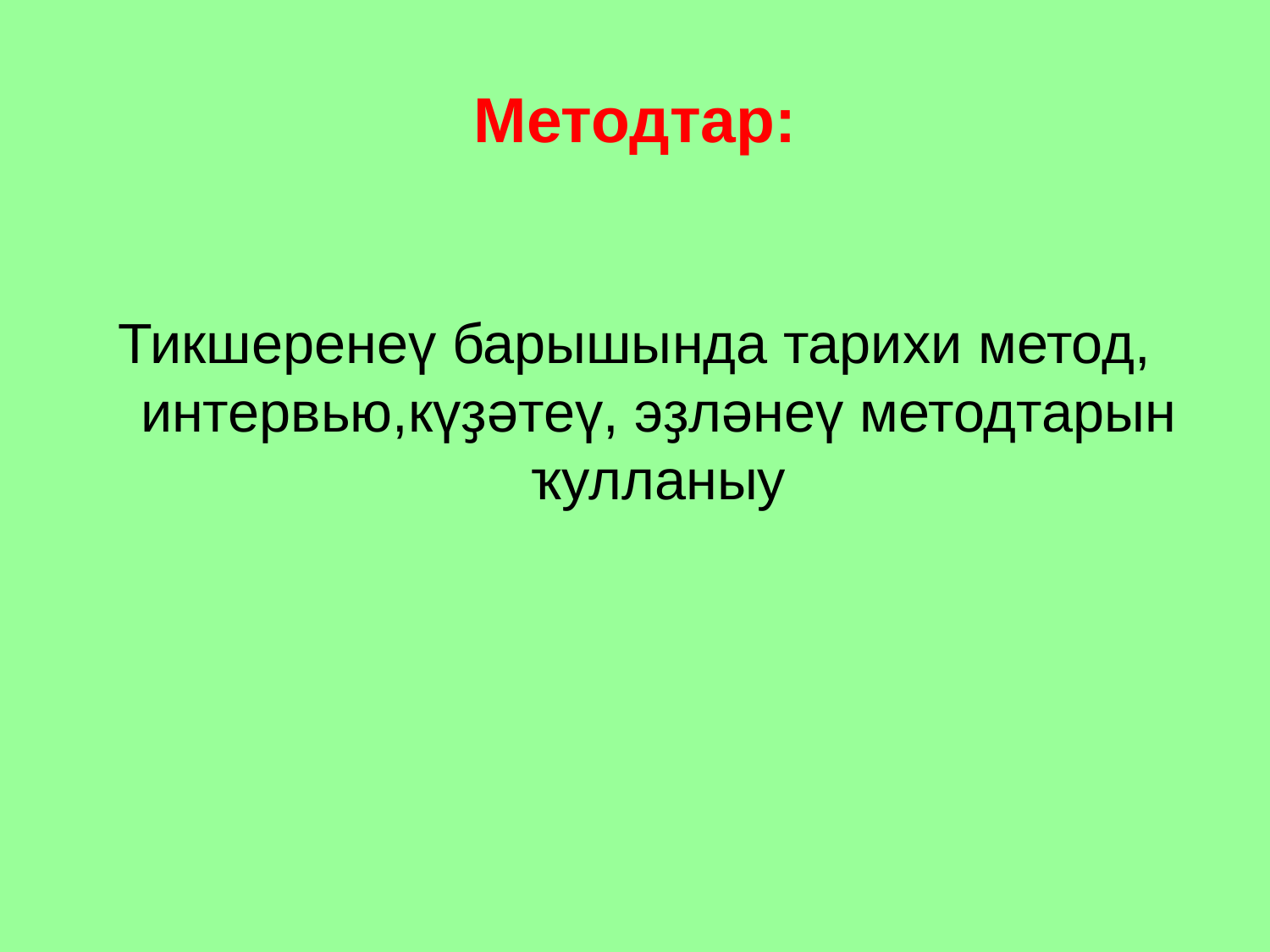

# Методтар:

Тикшеренеү барышында тарихи метод, интервью,күҙәтеү, эҙләнеү методтарын ҡулланыу